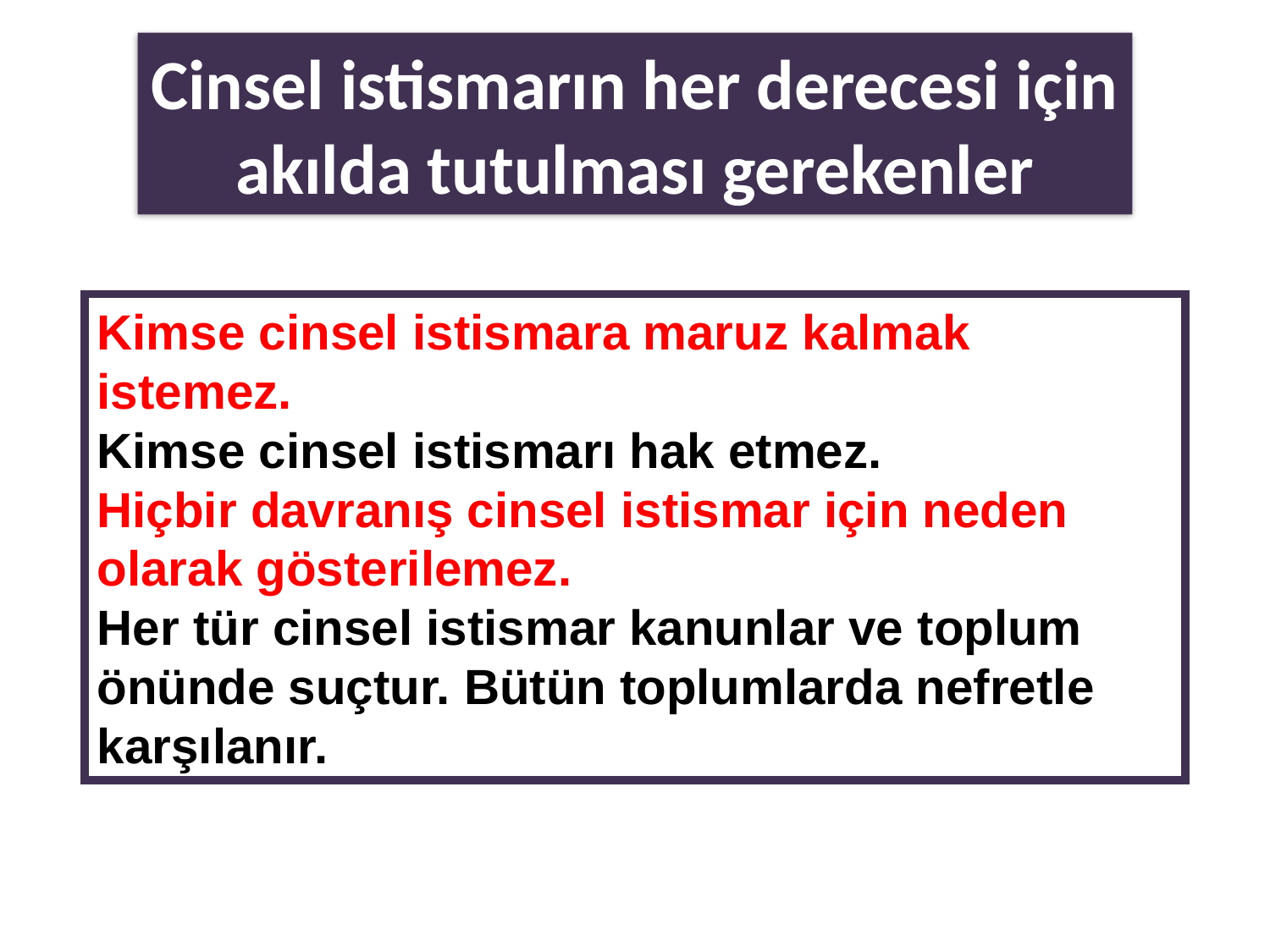

Cinsel istismarın her derecesi için akılda tutulması gerekenler
Kimse cinsel istismara maruz kalmak istemez.
Kimse cinsel istismarı hak etmez.
Hiçbir davranış cinsel istismar için neden olarak gösterilemez.
Her tür cinsel istismar kanunlar ve toplum önünde suçtur. Bütün toplumlarda nefretle karşılanır.